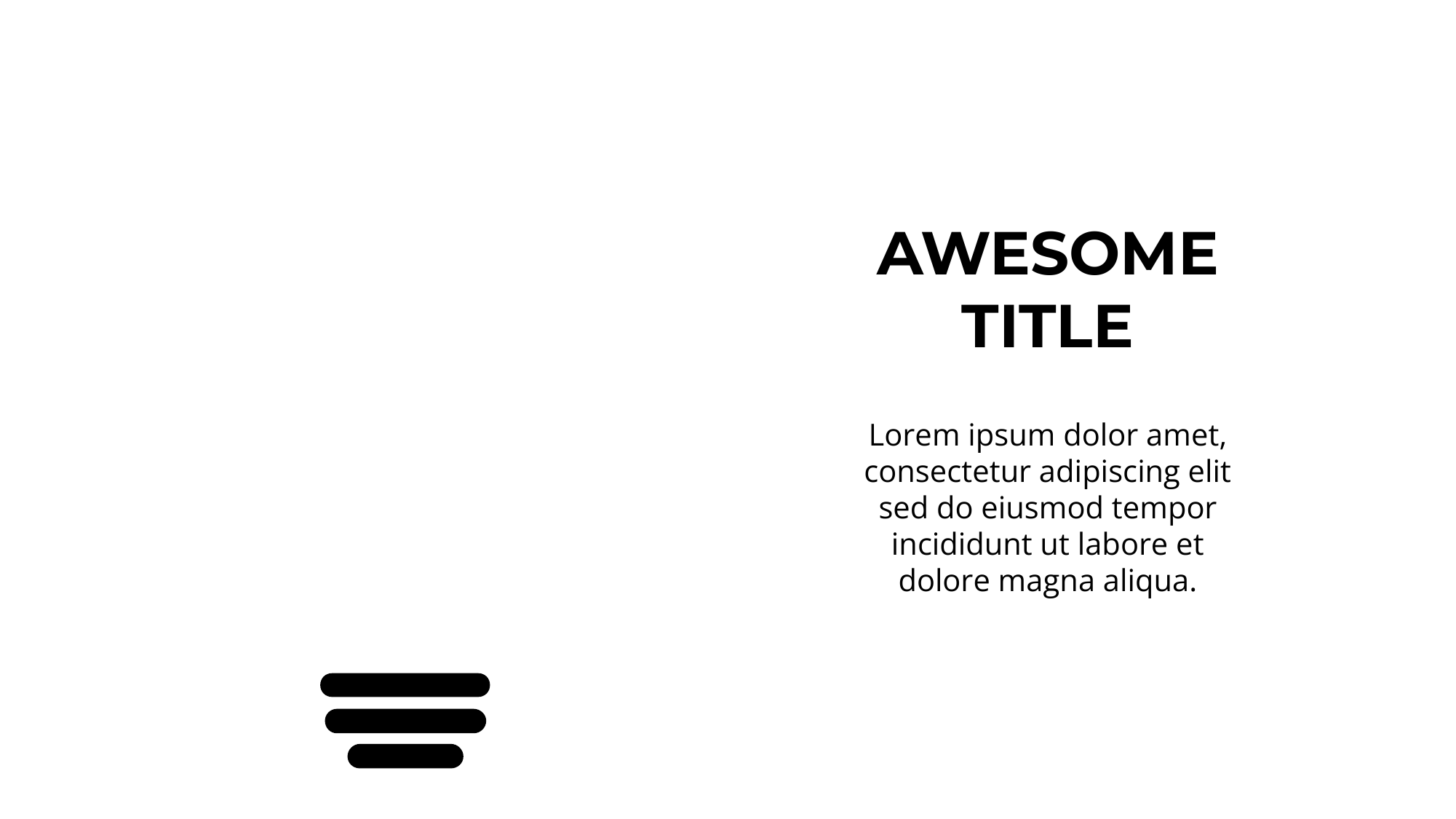

AWESOME
TITLE
Lorem ipsum dolor amet, consectetur adipiscing elit sed do eiusmod tempor incididunt ut labore et dolore magna aliqua.